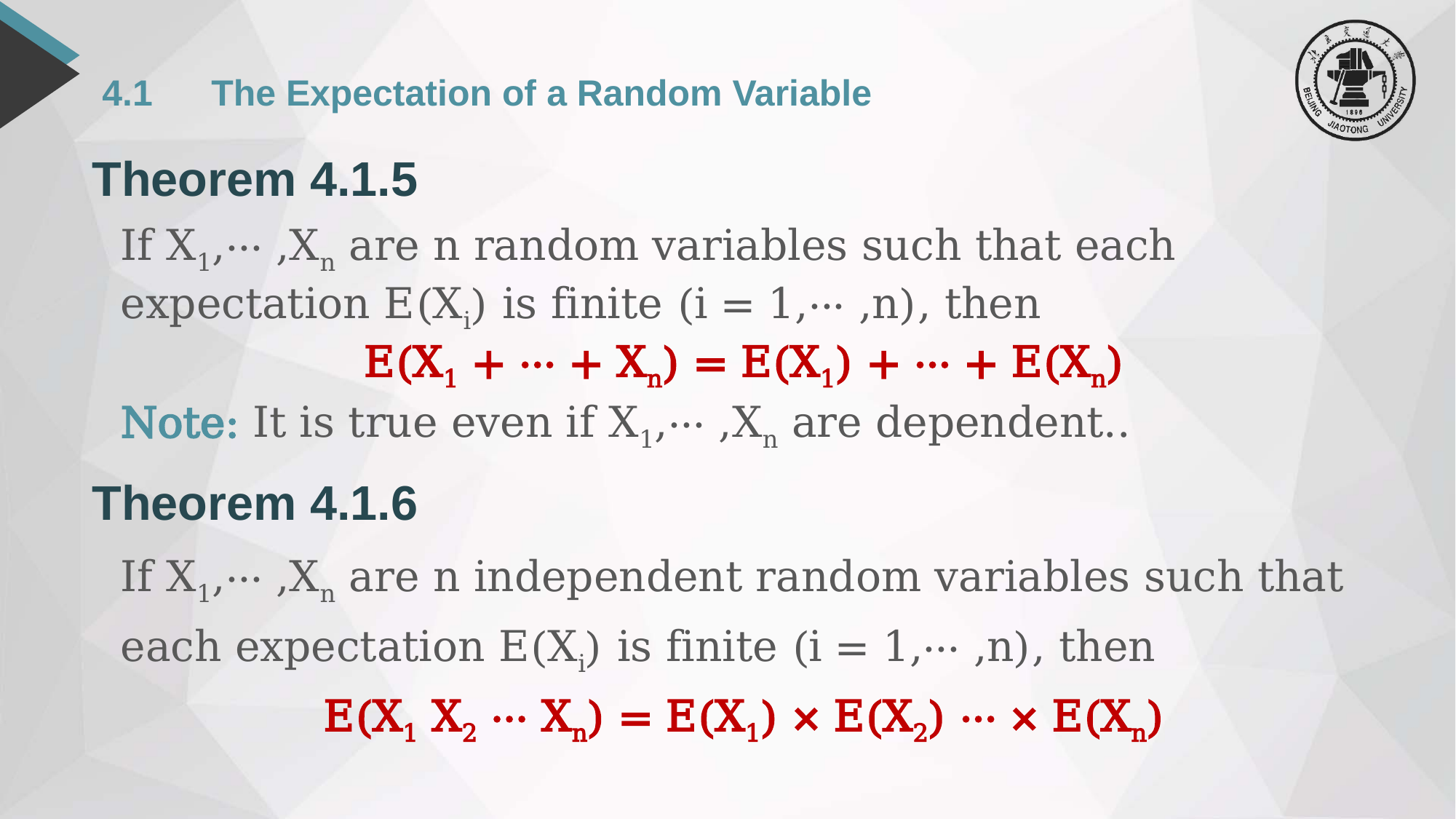

# 4.1	The Expectation of a Random Variable
Theorem 4.1.5
If X1,··· ,Xn are n random variables such that each expectation E(Xi) is finite (i = 1,··· ,n), then
E(X1 + ··· + Xn) = E(X1) + ··· + E(Xn)
Note: It is true even if X1,··· ,Xn are dependent..
Theorem 4.1.6
If X1,··· ,Xn are n independent random variables such that each expectation E(Xi) is finite (i = 1,··· ,n), then
E(X1 X2 ··· Xn) = E(X1) × E(X2) ··· × E(Xn)